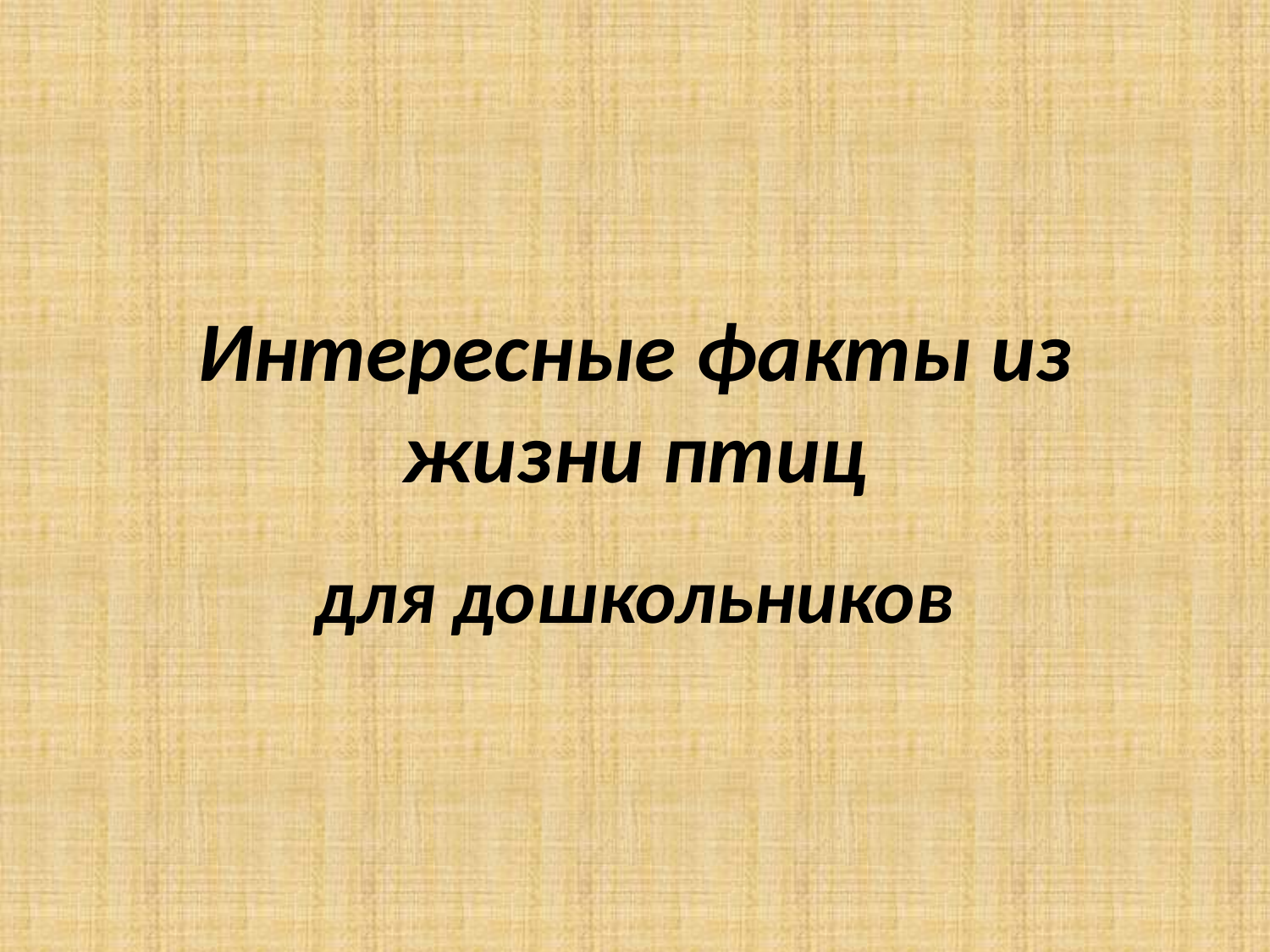

# Интересные факты из жизни птиц
для дошкольников